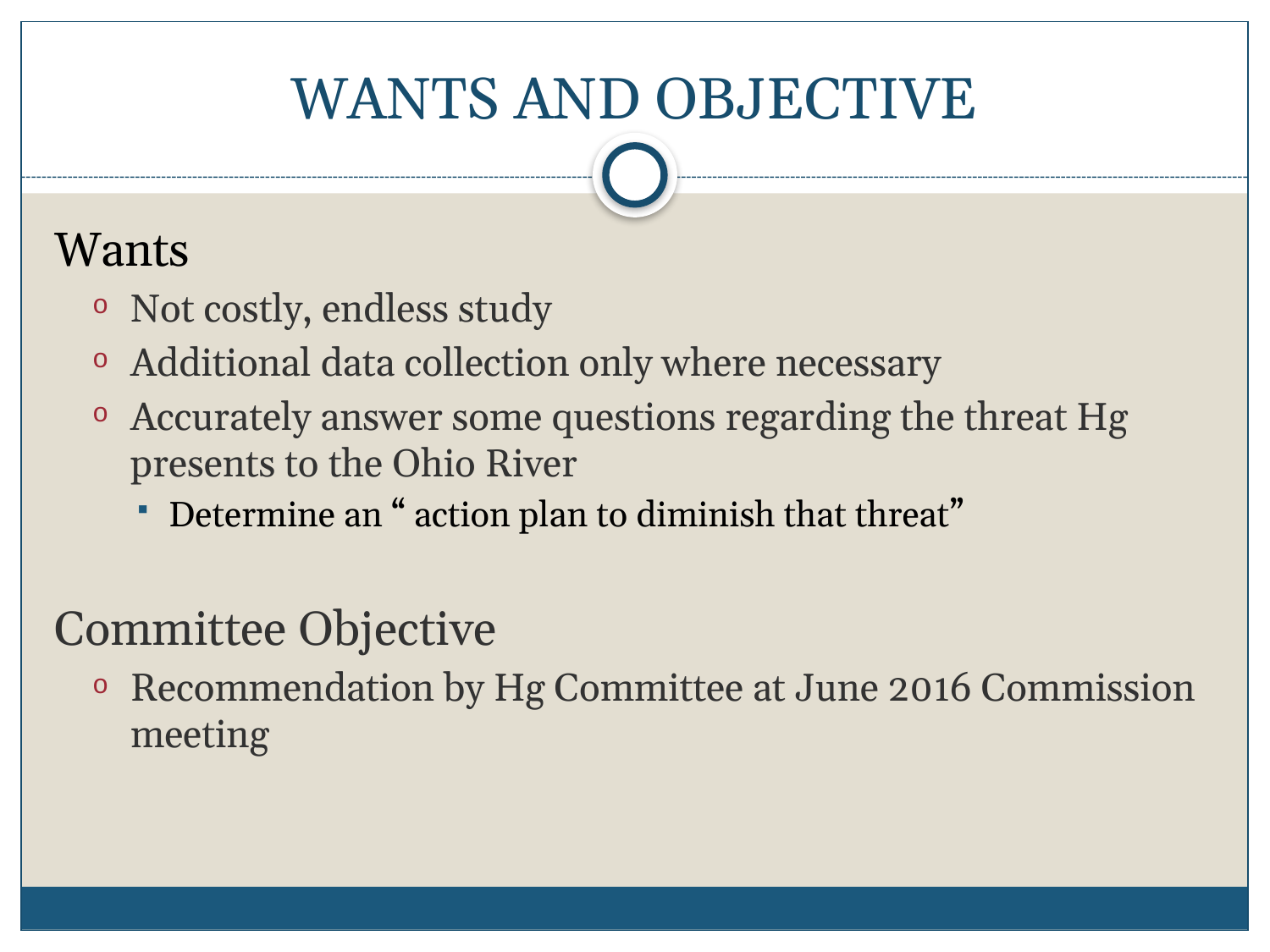

# WANTS AND OBJECTIVE
Wants
Not costly, endless study
Additional data collection only where necessary
Accurately answer some questions regarding the threat Hg presents to the Ohio River
Determine an “ action plan to diminish that threat”

Committee Objective
Recommendation by Hg Committee at June 2016 Commission meeting